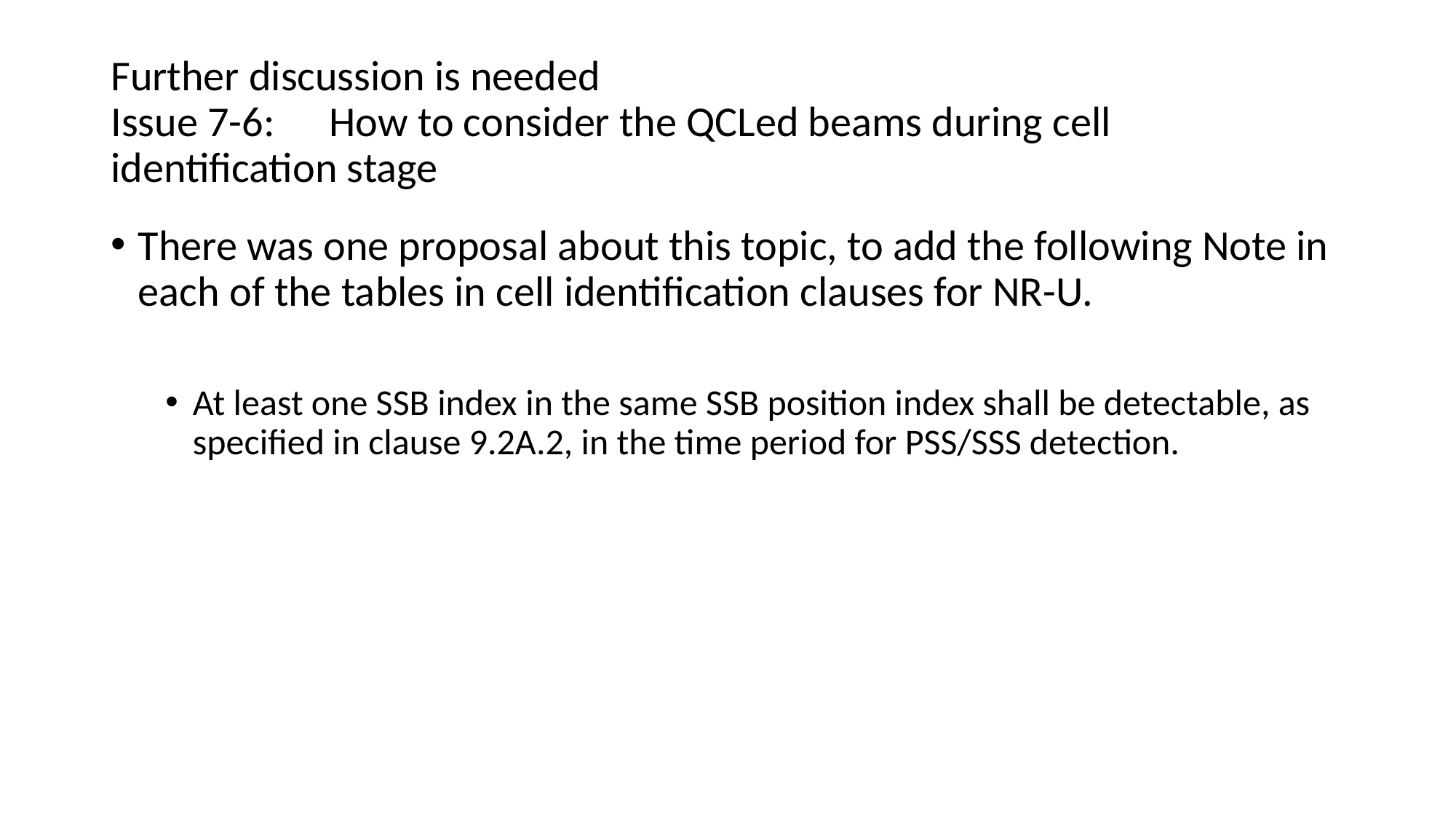

# Further discussion is needed Issue 7-6:	How to consider the QCLed beams during cell identification stage
There was one proposal about this topic, to add the following Note in each of the tables in cell identification clauses for NR-U.

At least one SSB index in the same SSB position index shall be detectable, as specified in clause 9.2A.2, in the time period for PSS/SSS detection.